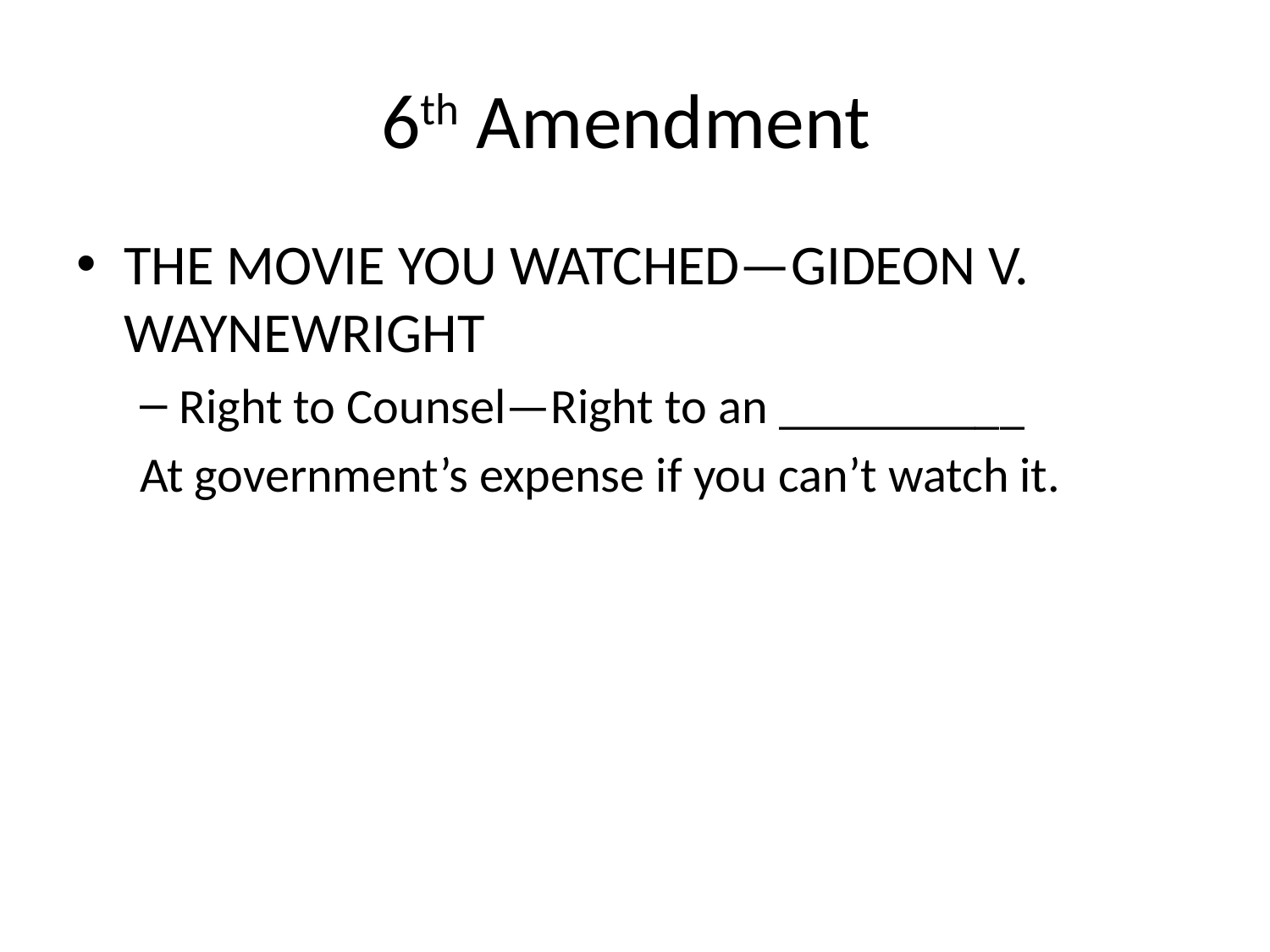

# 6th Amendment
THE MOVIE YOU WATCHED—GIDEON V. WAYNEWRIGHT
Right to Counsel—Right to an __________
At government’s expense if you can’t watch it.